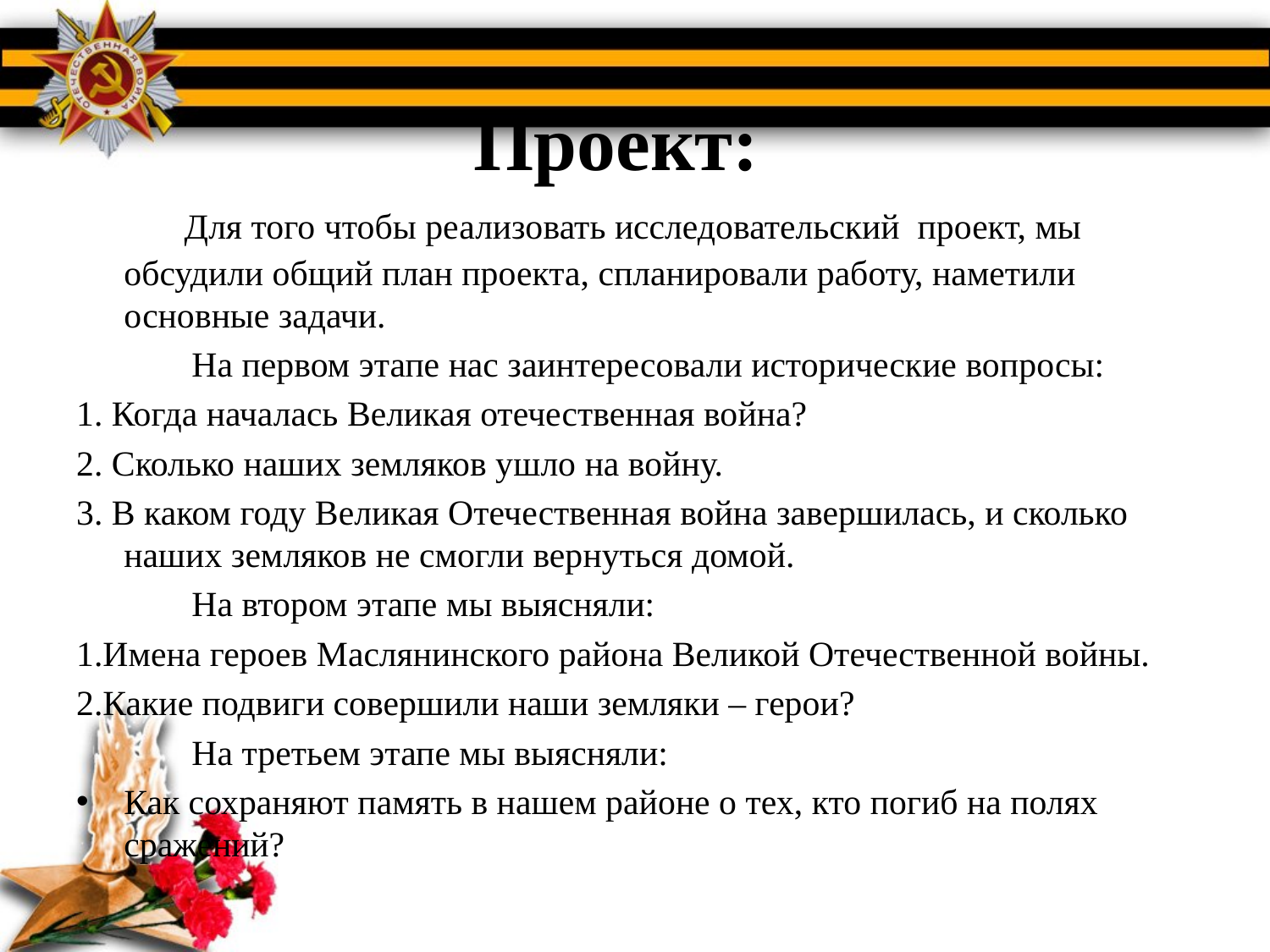

# Проект:
        Для того чтобы реализовать исследовательский  проект, мы обсудили общий план проекта, спланировали работу, наметили основные задачи.
             На первом этапе нас заинтересовали исторические вопросы:
1. Когда началась Великая отечественная война?
2. Сколько наших земляков ушло на войну.
3. В каком году Великая Отечественная война завершилась, и сколько наших земляков не смогли вернуться домой.
             На втором этапе мы выясняли:
1.Имена героев Маслянинского района Великой Отечественной войны.
2.Какие подвиги совершили наши земляки – герои?
             На третьем этапе мы выясняли:
Как сохраняют память в нашем районе о тех, кто погиб на полях сражений?